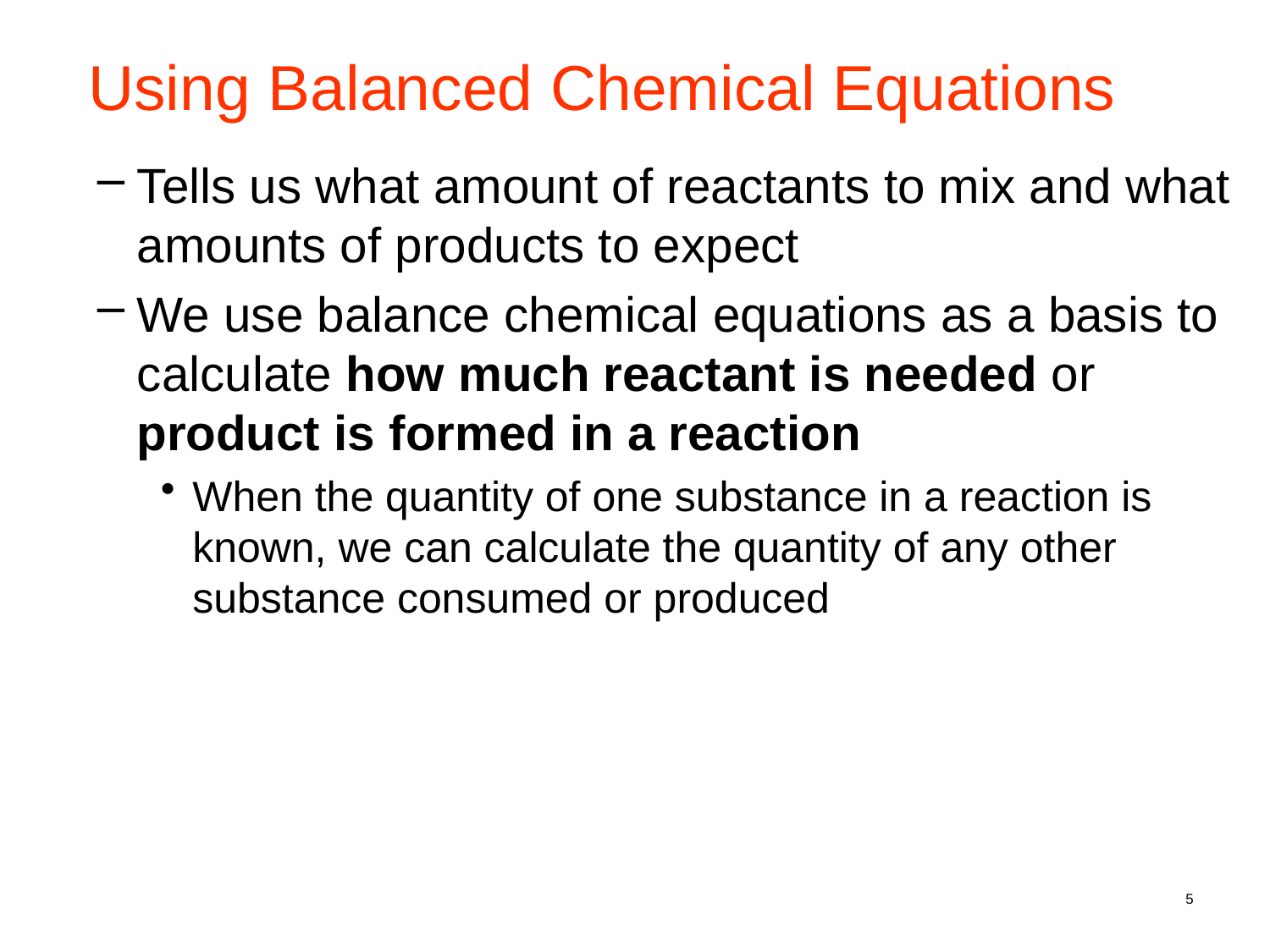

# Using Balanced Chemical Equations
Tells us what amount of reactants to mix and what amounts of products to expect
We use balance chemical equations as a basis to calculate how much reactant is needed or product is formed in a reaction
When the quantity of one substance in a reaction is known, we can calculate the quantity of any other substance consumed or produced
5